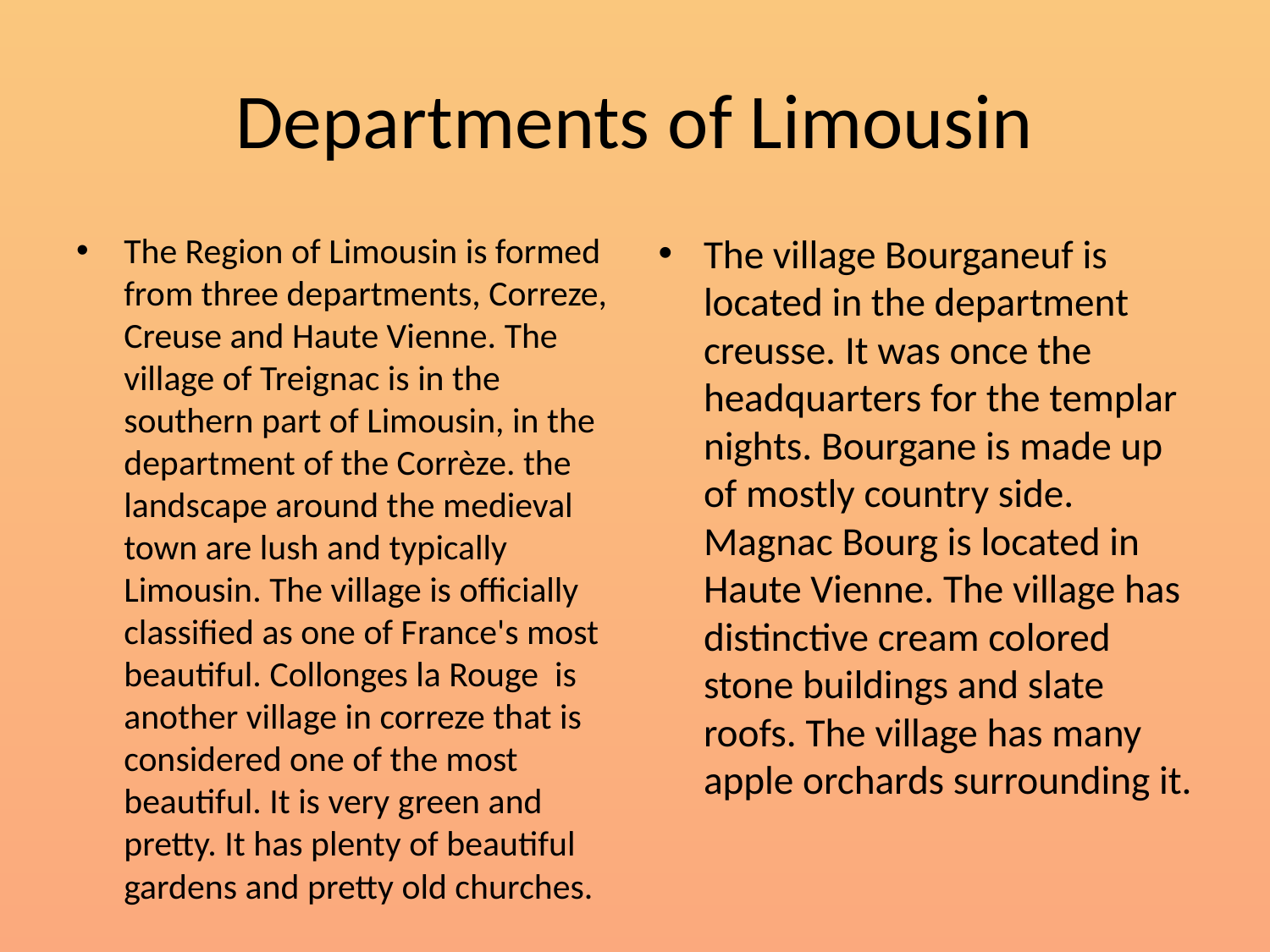

# Departments of Limousin
The Region of Limousin is formed from three departments, Correze, Creuse and Haute Vienne. The village of Treignac is in the southern part of Limousin, in the department of the Corrèze. the landscape around the medieval town are lush and typically Limousin. The village is officially classified as one of France's most beautiful. Collonges la Rouge  is another village in correze that is considered one of the most beautiful. It is very green and pretty. It has plenty of beautiful gardens and pretty old churches.
The village Bourganeuf is located in the department creusse. It was once the headquarters for the templar nights. Bourgane is made up of mostly country side. Magnac Bourg is located in Haute Vienne. The village has distinctive cream colored stone buildings and slate roofs. The village has many apple orchards surrounding it.